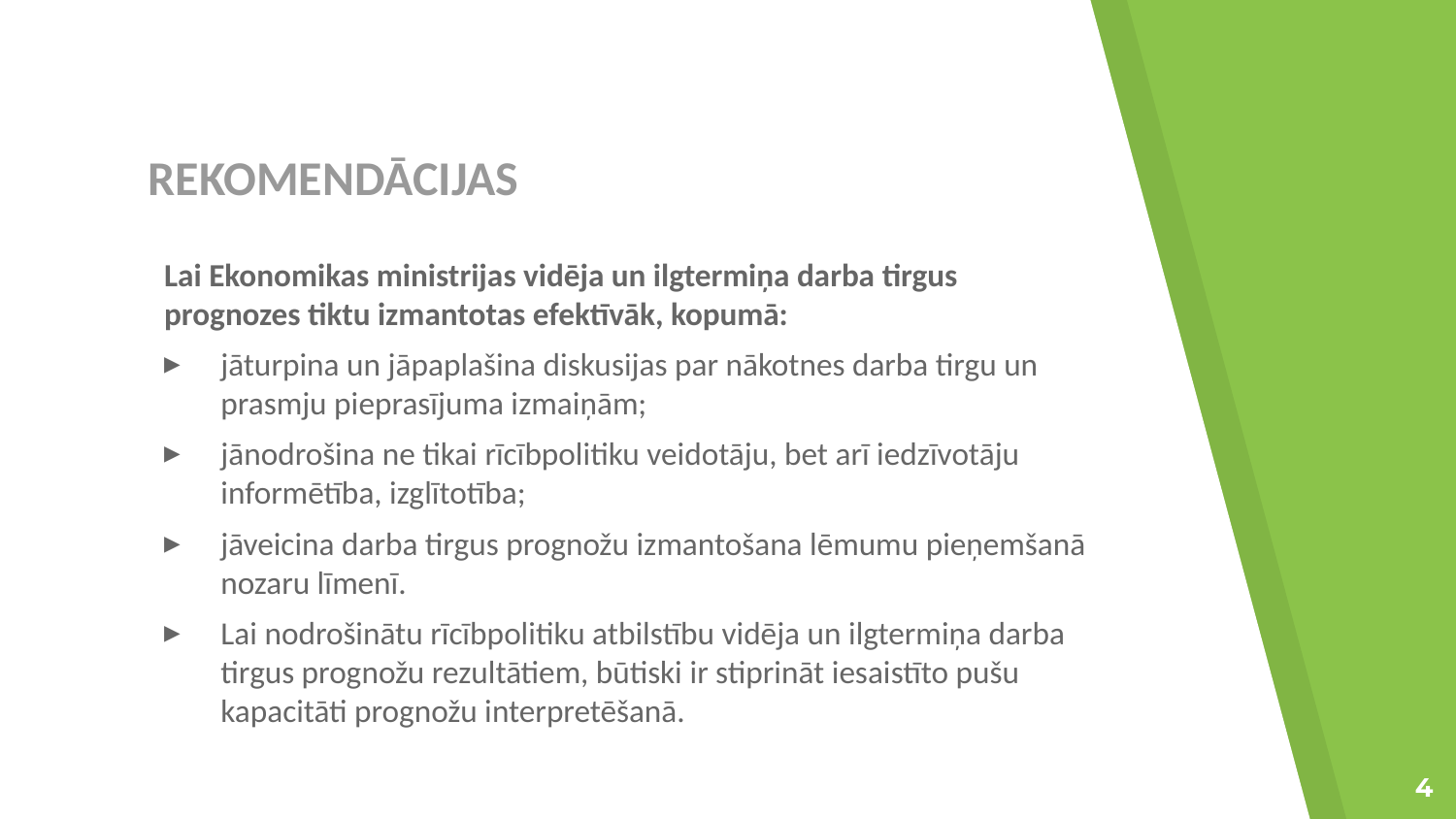

# REKOMENDĀCIJAS
Lai Ekonomikas ministrijas vidēja un ilgtermiņa darba tirgus prognozes tiktu izmantotas efektīvāk, kopumā:
jāturpina un jāpaplašina diskusijas par nākotnes darba tirgu un prasmju pieprasījuma izmaiņām;
jānodrošina ne tikai rīcībpolitiku veidotāju, bet arī iedzīvotāju informētība, izglītotība;
jāveicina darba tirgus prognožu izmantošana lēmumu pieņemšanā nozaru līmenī.
Lai nodrošinātu rīcībpolitiku atbilstību vidēja un ilgtermiņa darba tirgus prognožu rezultātiem, būtiski ir stiprināt iesaistīto pušu kapacitāti prognožu interpretēšanā.

4